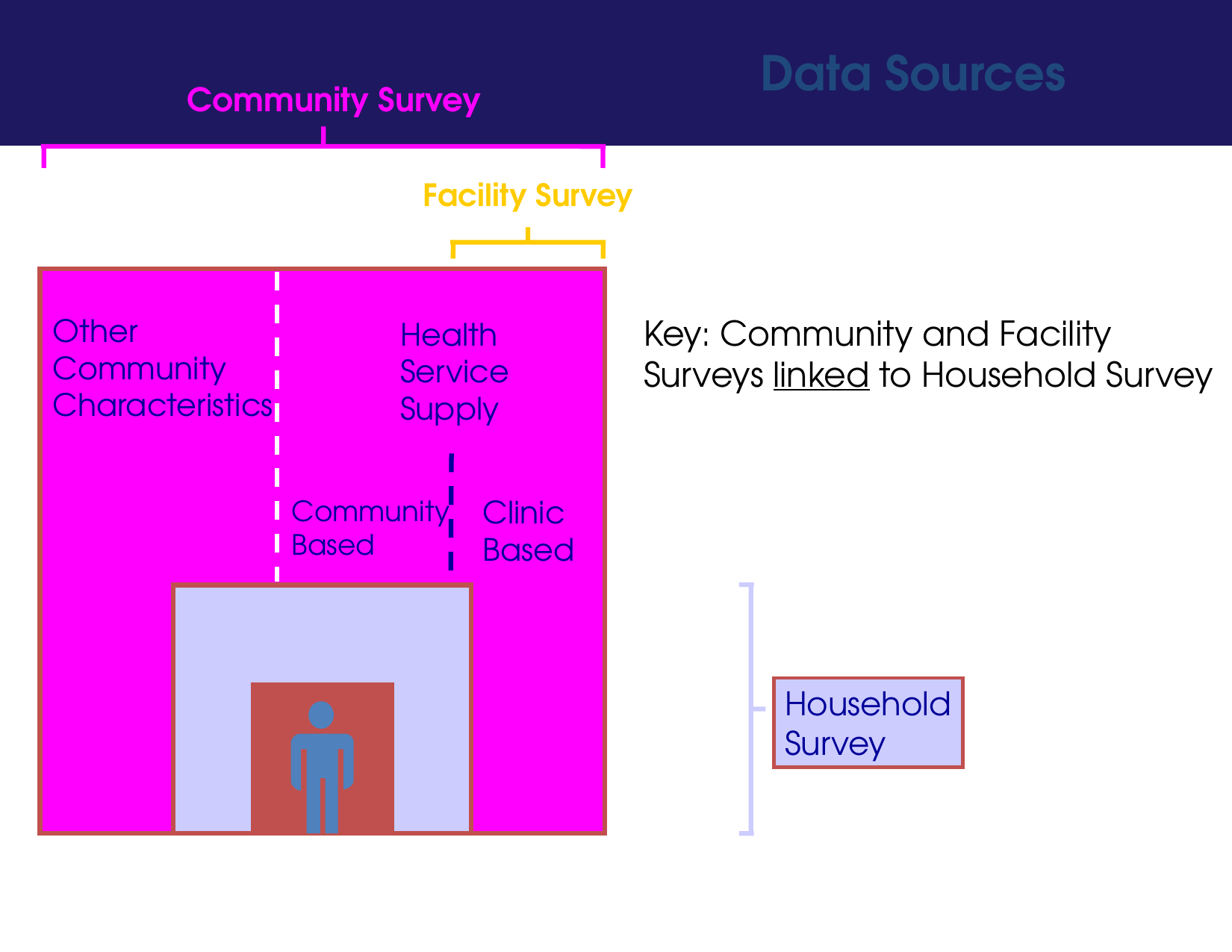

Data Sources
Community Survey

Facility Survey

Other
Community
Characteristics
Health
Service
Supply

Community
Based
Clinic
Based

Key: Community and Facility
Surveys linked to Household Survey

Household
Survey